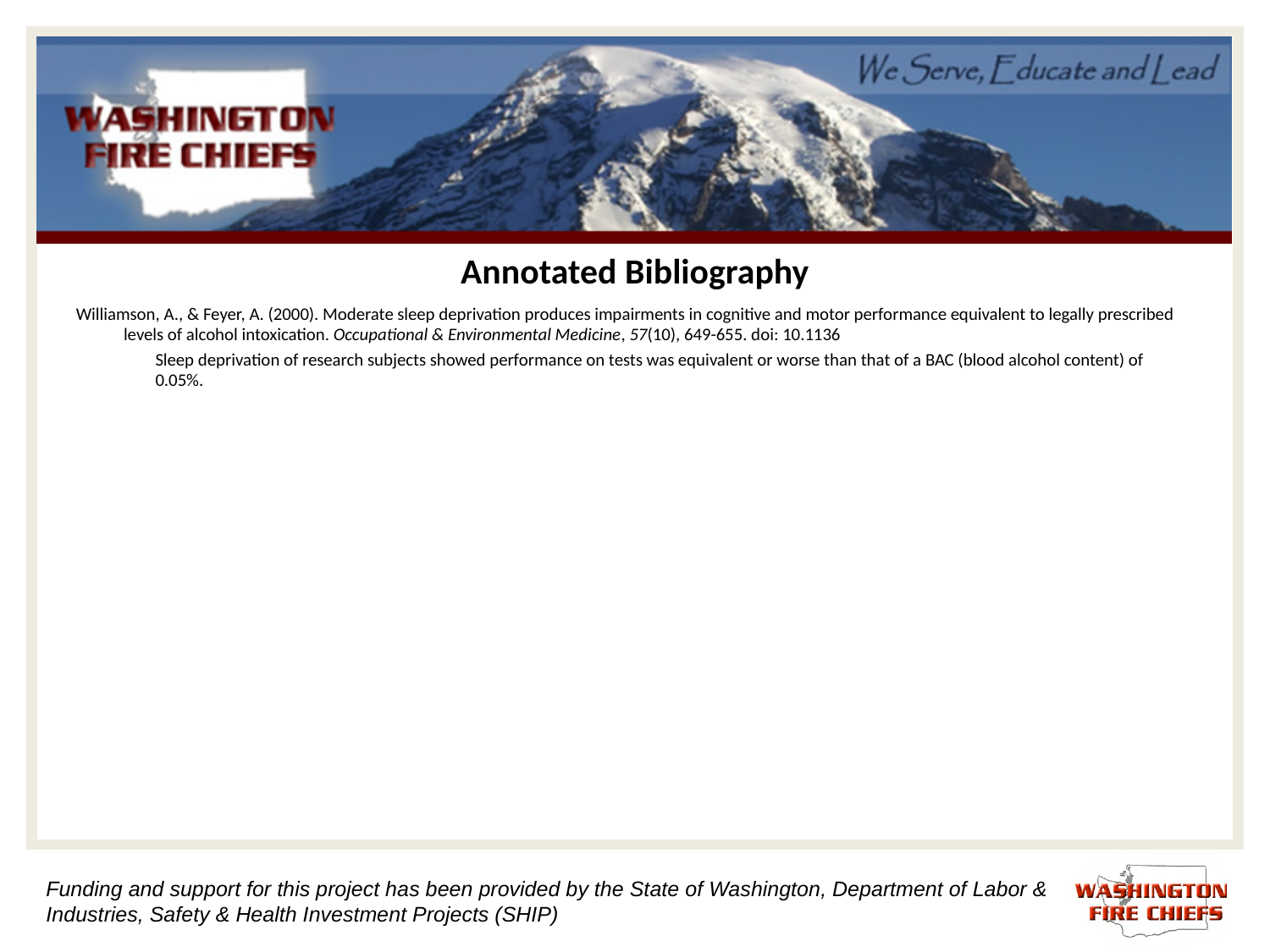

# Annotated Bibliography
Williamson, A., & Feyer, A. (2000). Moderate sleep deprivation produces impairments in cognitive and motor performance equivalent to legally prescribed levels of alcohol intoxication. Occupational & Environmental Medicine, 57(10), 649-655. doi: 10.1136
Sleep deprivation of research subjects showed performance on tests was equivalent or worse than that of a BAC (blood alcohol content) of 0.05%.